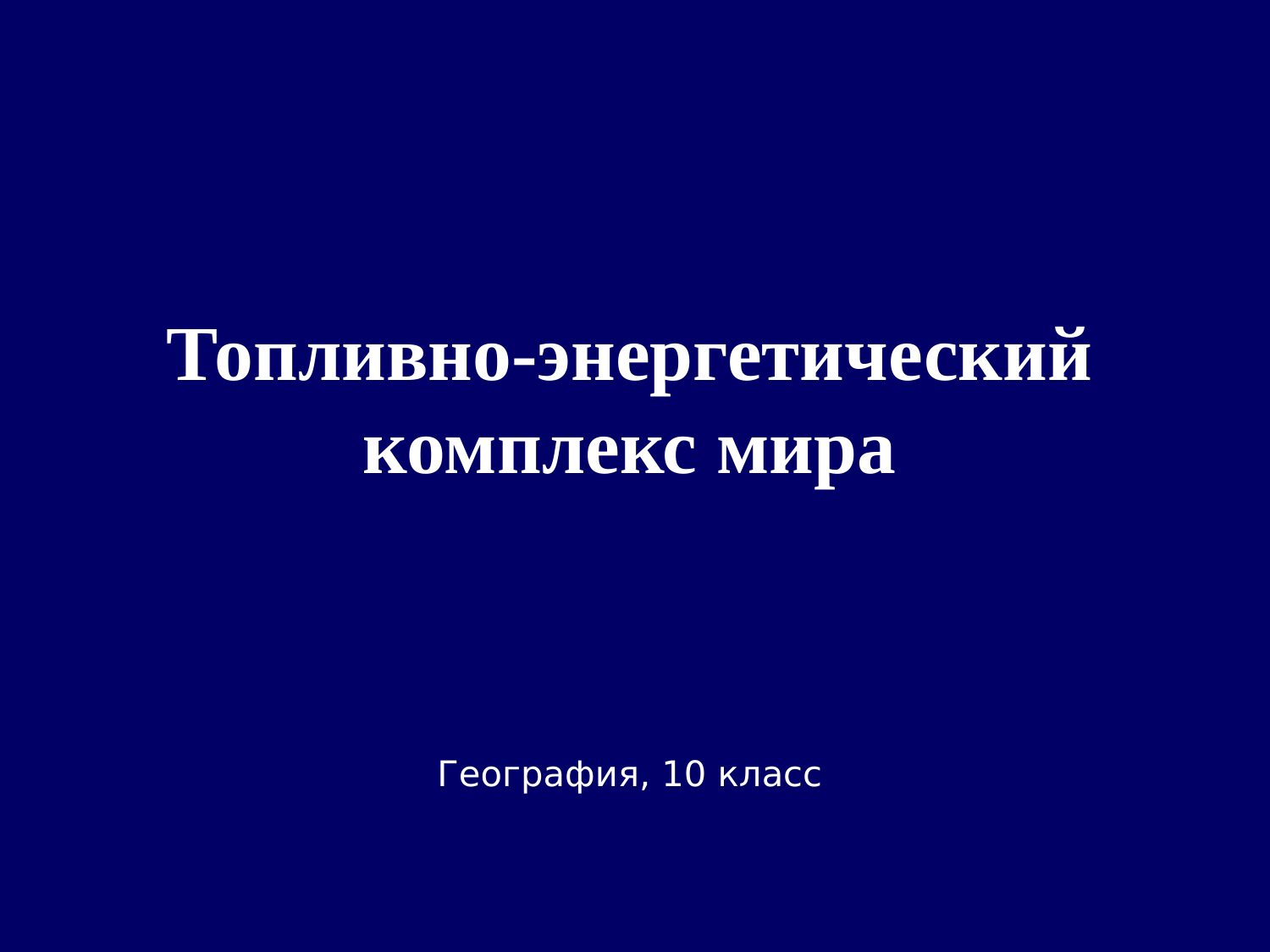

# Топливно-энергетический комплекс мира
География, 10 класс